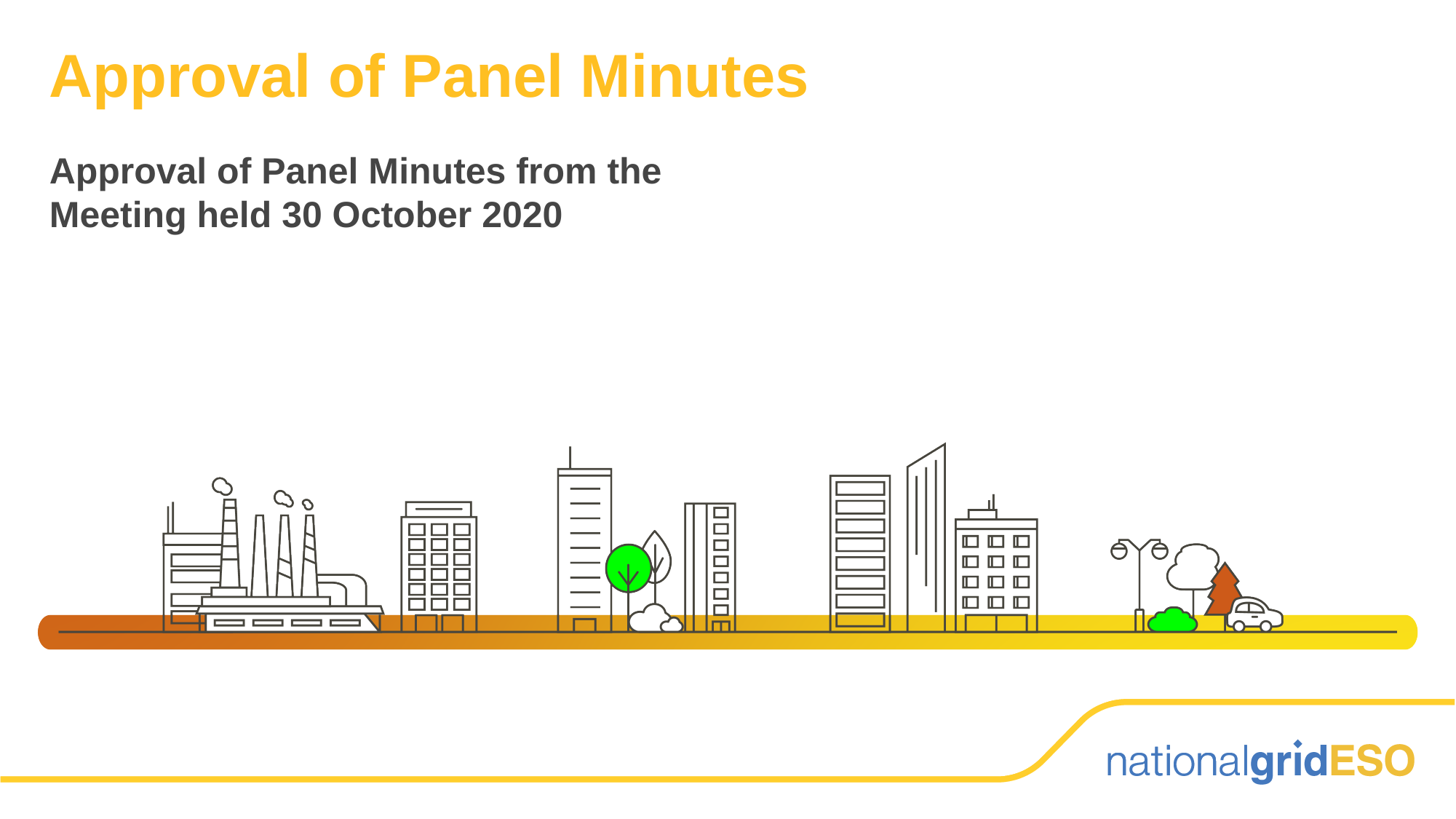

Approval of Panel Minutes
Approval of Panel Minutes from the Meeting held 30 October 2020